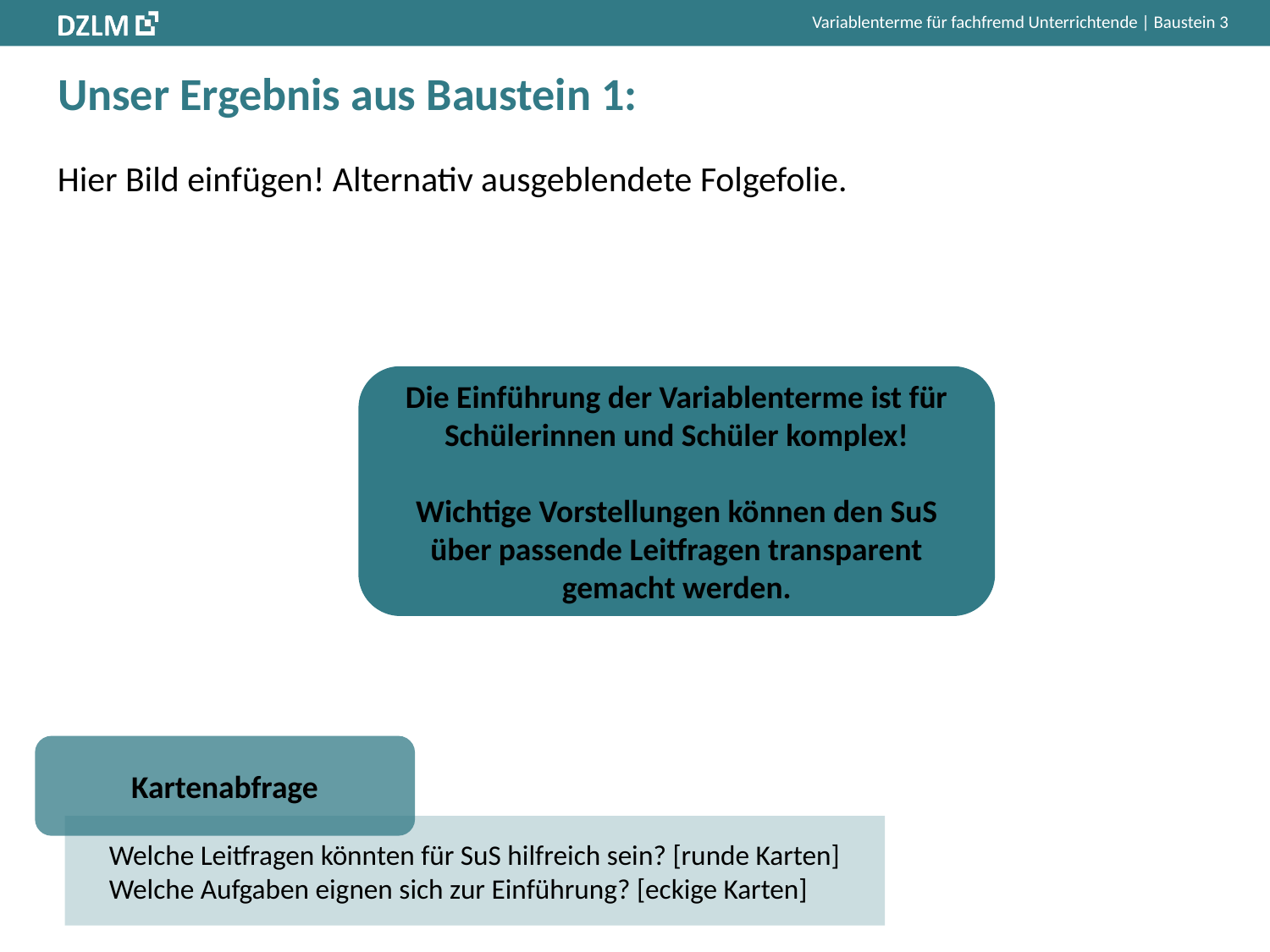

# Unser Ergebnis aus Baustein 1:
Hier Bild einfügen! Alternativ ausgeblendete Folgefolie.
Die Einführung der Variablenterme ist für Schülerinnen und Schüler komplex!

Wichtige Vorstellungen können den SuS über passende Leitfragen transparent gemacht werden.
Kartenabfrage
Welche Leitfragen könnten für SuS hilfreich sein? [runde Karten]
Welche Aufgaben eignen sich zur Einführung? [eckige Karten]